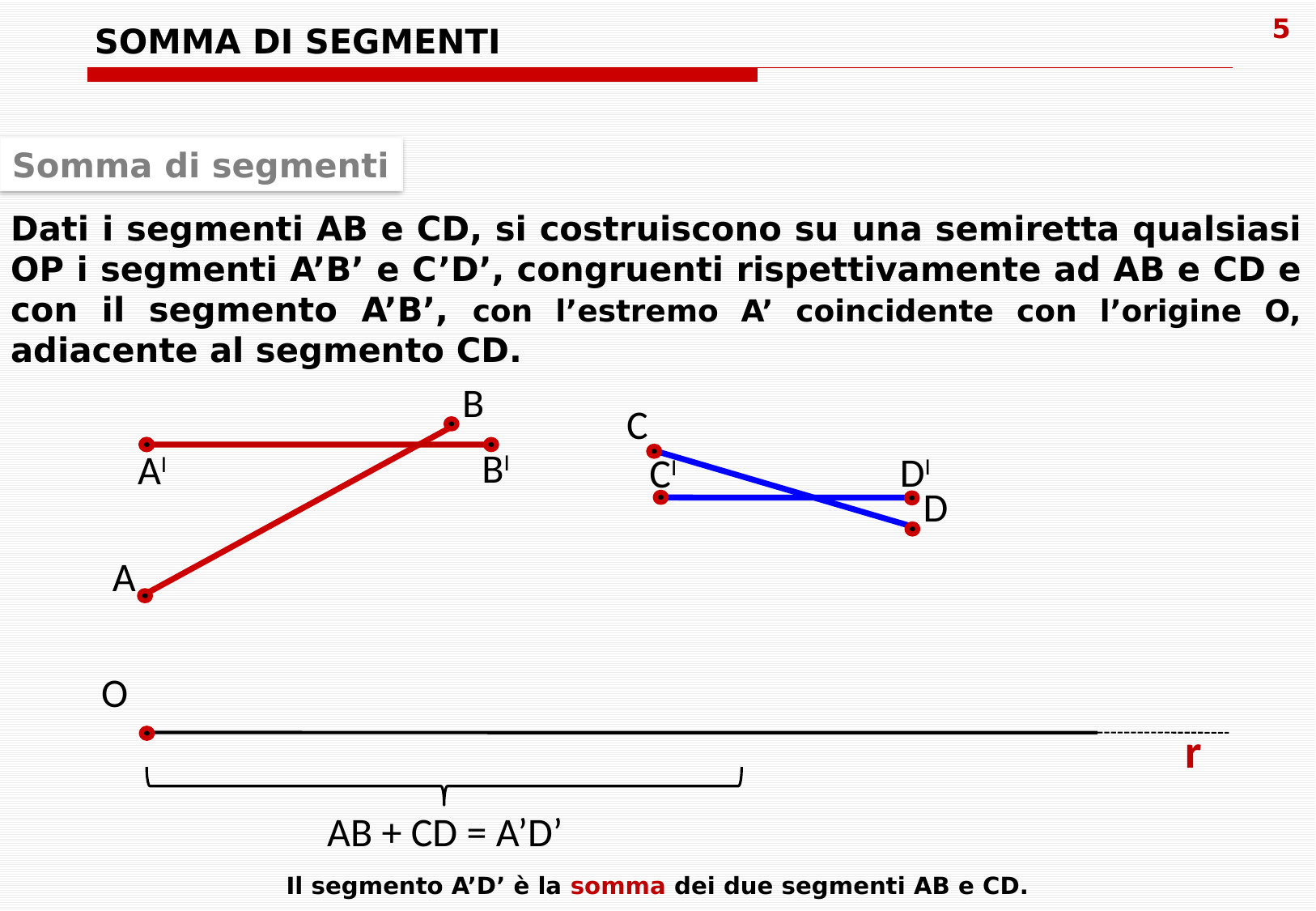

SOMMA DI SEGMENTI
Somma di segmenti
Dati i segmenti AB e CD, si costruiscono su una semiretta qualsiasi OP i segmenti A’B’ e C’D’, congruenti rispettivamente ad AB e CD e con il segmento A’B’, con l’estremo A’ coincidente con l’origine O, adiacente al segmento CD.
B

A

C

D

BI
AI

DI
CI

O
r

AB + CD = A’D’
Il segmento A’D’ è la somma dei due segmenti AB e CD.